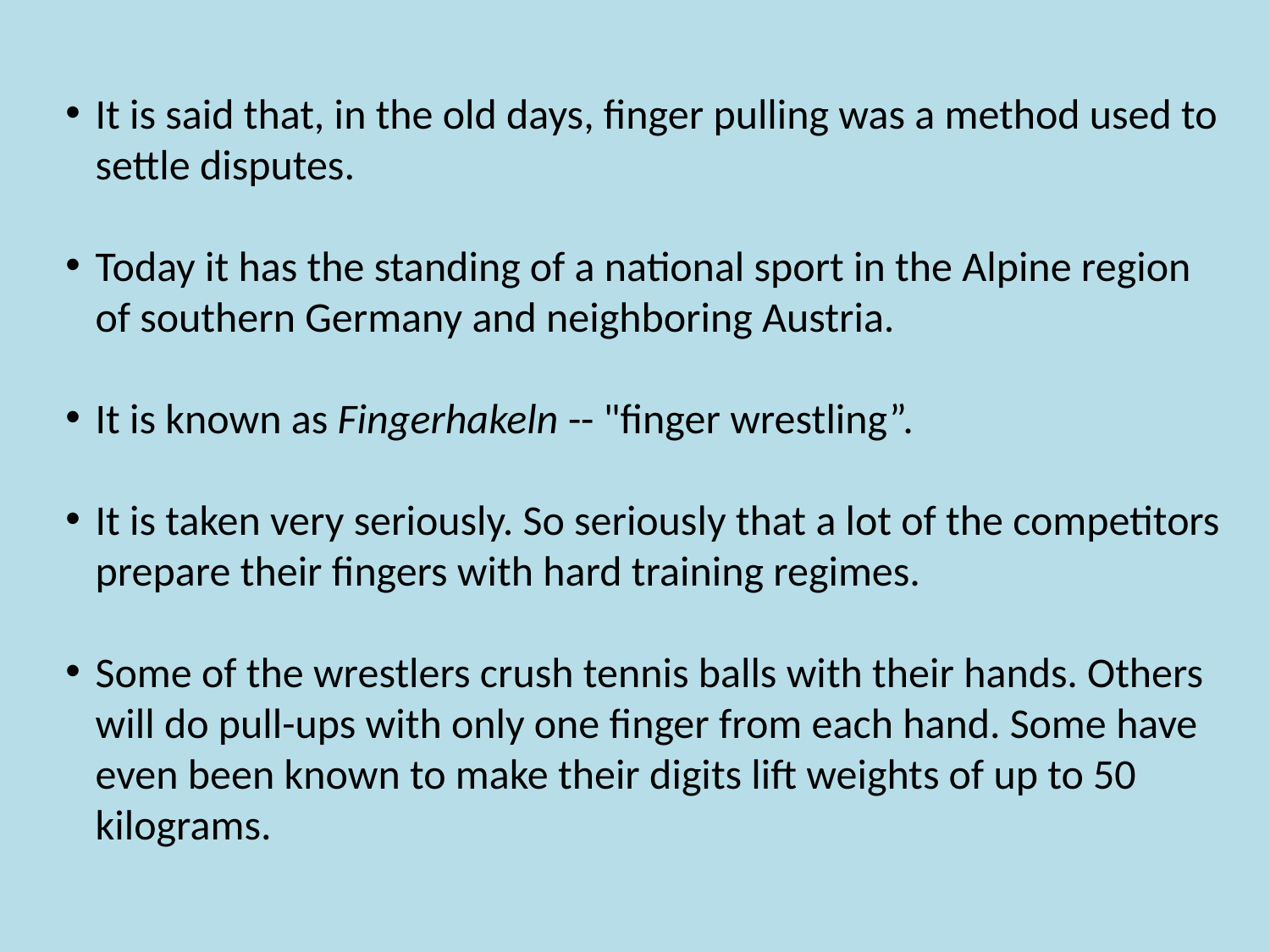

It is said that, in the old days, finger pulling was a method used to settle disputes.

Today it has the standing of a national sport in the Alpine region of southern Germany and neighboring Austria.

It is known as Fingerhakeln -- "finger wrestling”.

It is taken very seriously. So seriously that a lot of the competitors prepare their fingers with hard training regimes.

Some of the wrestlers crush tennis balls with their hands. Others will do pull-ups with only one finger from each hand. Some have even been known to make their digits lift weights of up to 50 kilograms.